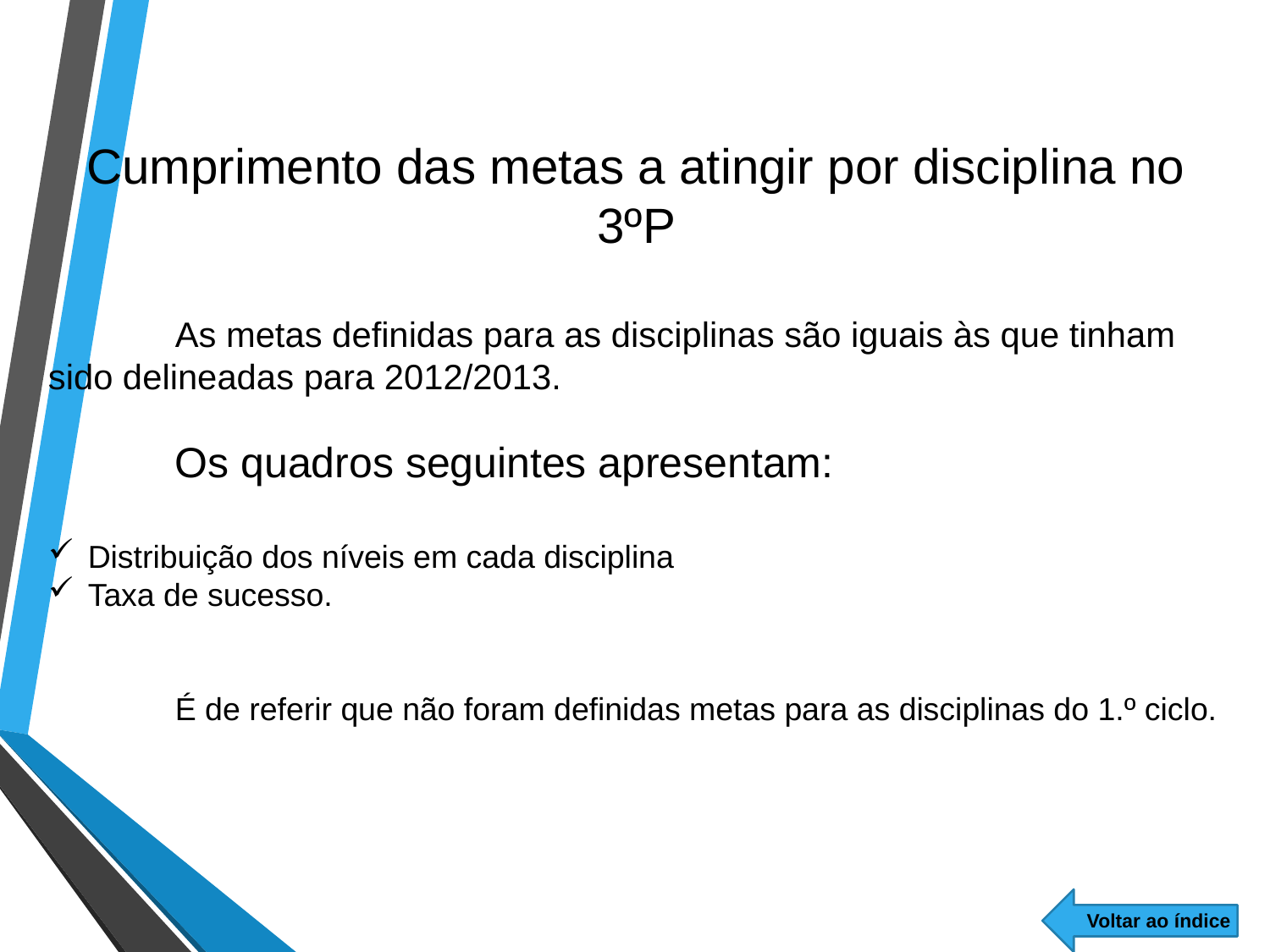

Cumprimento das metas a atingir por disciplina no 3ºP

	As metas definidas para as disciplinas são iguais às que tinham sido delineadas para 2012/2013.

	Os quadros seguintes apresentam:

Distribuição dos níveis em cada disciplina
Taxa de sucesso.

	É de referir que não foram definidas metas para as disciplinas do 1.º ciclo.

Voltar ao índice